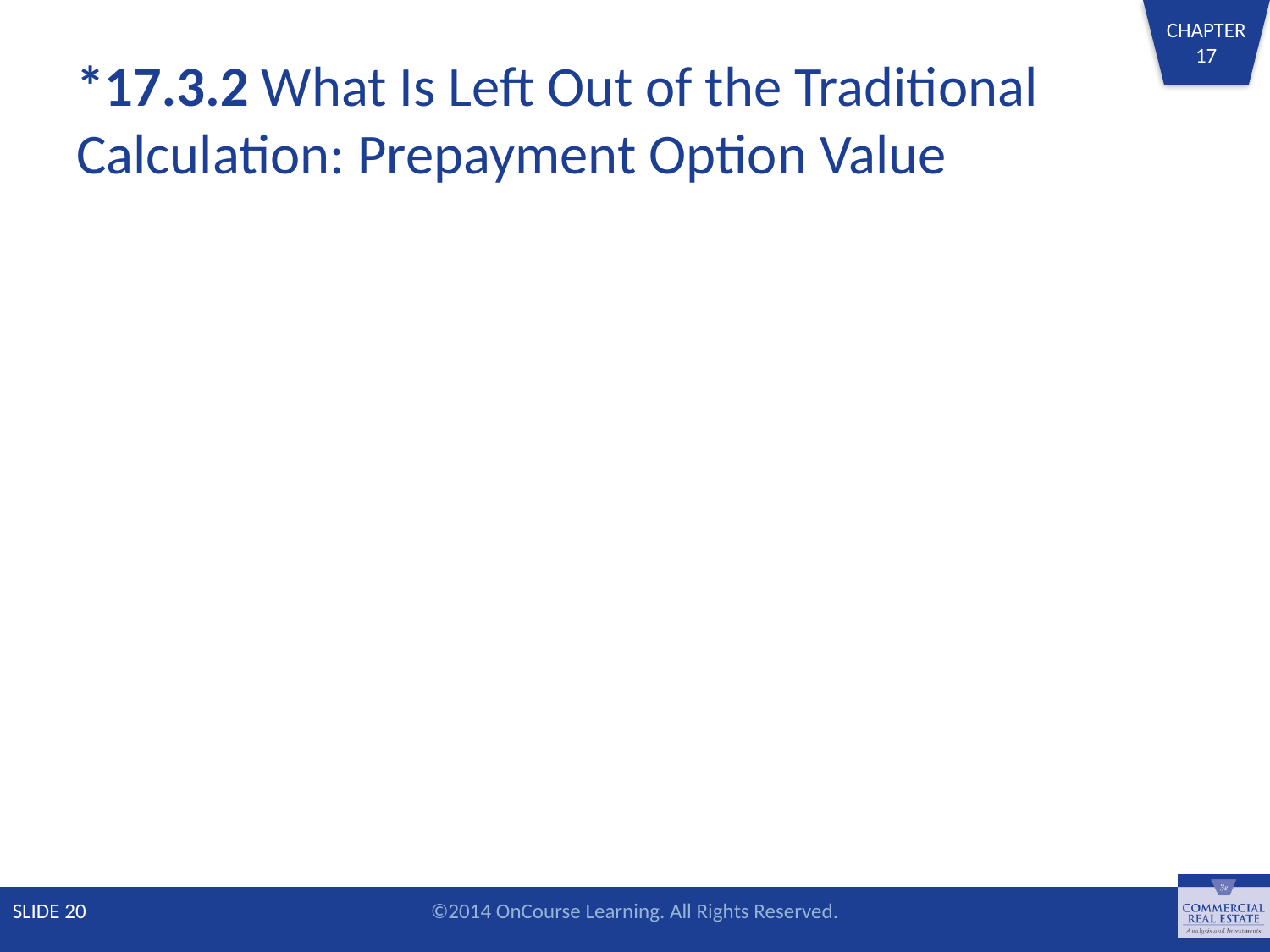

# *17.3.2 What Is Left Out of the Traditional Calculation: Prepayment Option Value

SLIDE 20